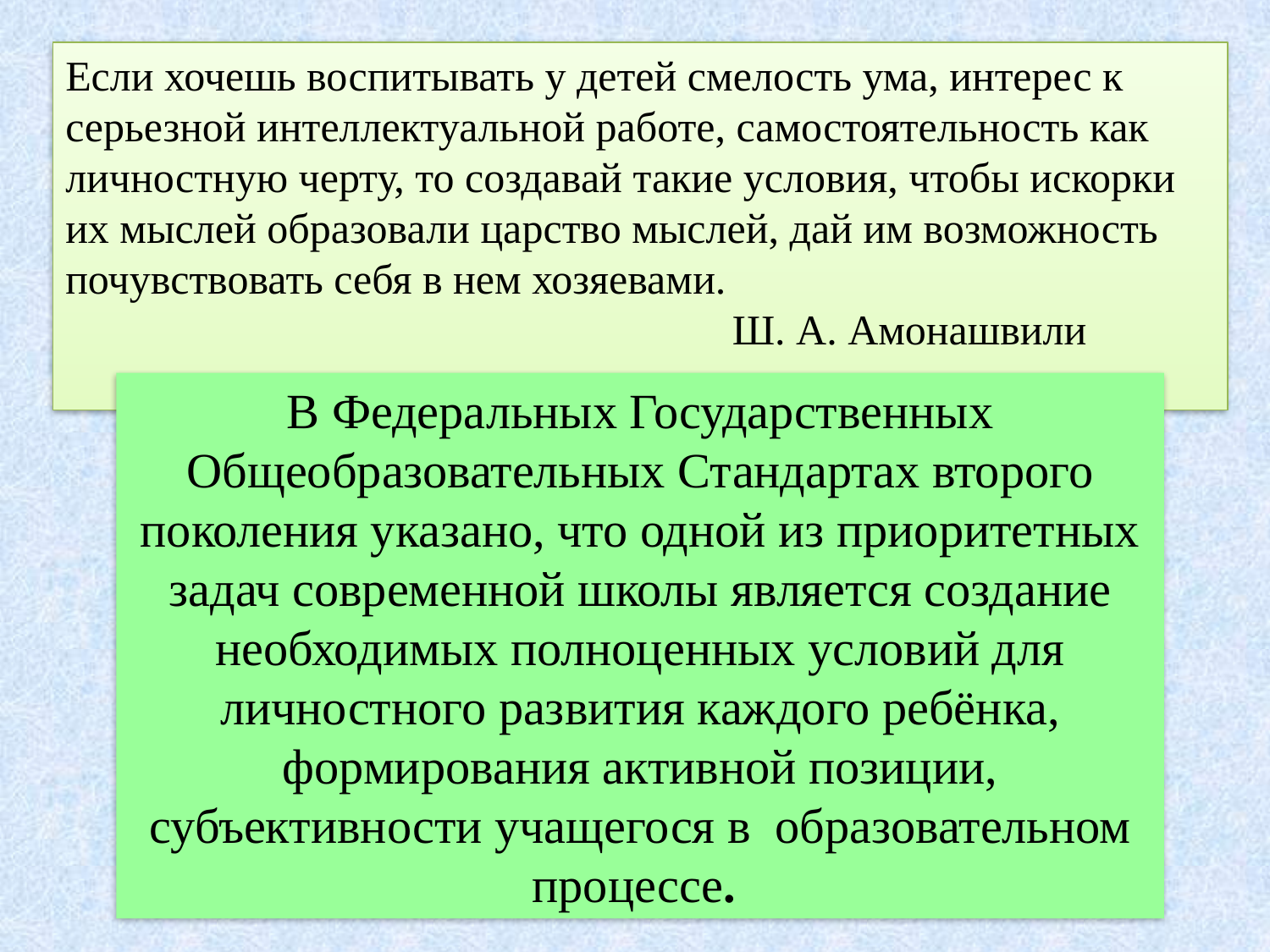

Если хочешь воспитывать у детей смелость ума, интерес к серьезной интеллектуальной работе, самостоятельность как личностную черту, то создавай такие условия, чтобы искорки их мыслей образовали царство мыслей, дай им возможность почувствовать себя в нем хозяевами.

Ш. А. Амонашвили
В Федеральных Государственных Общеобразовательных Стандартах второго поколения указано, что одной из приоритетных задач современной школы является создание необходимых полноценных условий для личностного развития каждого ребёнка, формирования активной позиции, субъективности учащегося в  образовательном процессе.